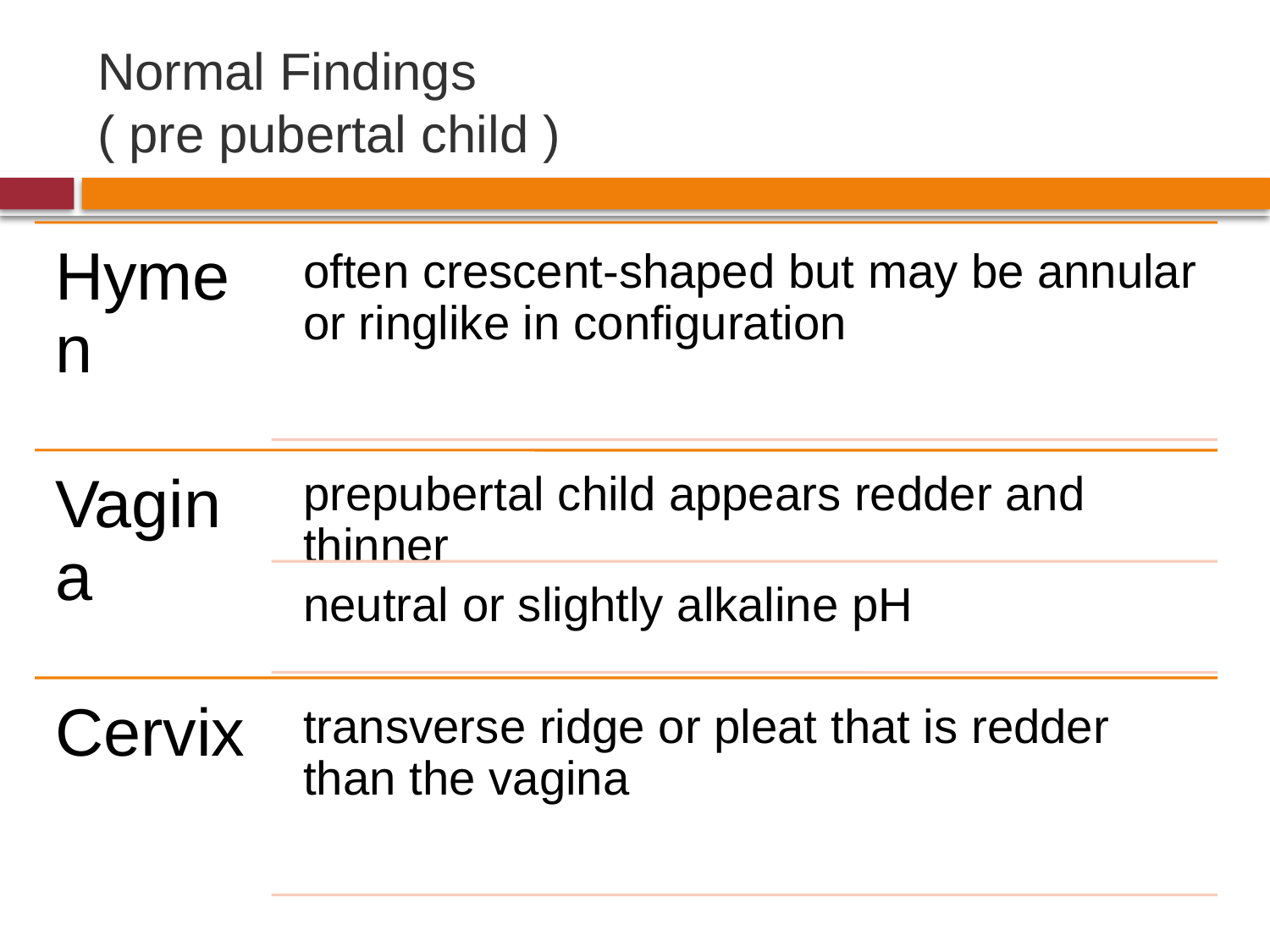

# Normal Findings ( pre pubertal child )
Hymen
often crescent-shaped but may be annular or ringlike in configuration
Vagina
prepubertal child appears redder and thinner
neutral or slightly alkaline pH
Cervix
transverse ridge or pleat that is redder than the vagina